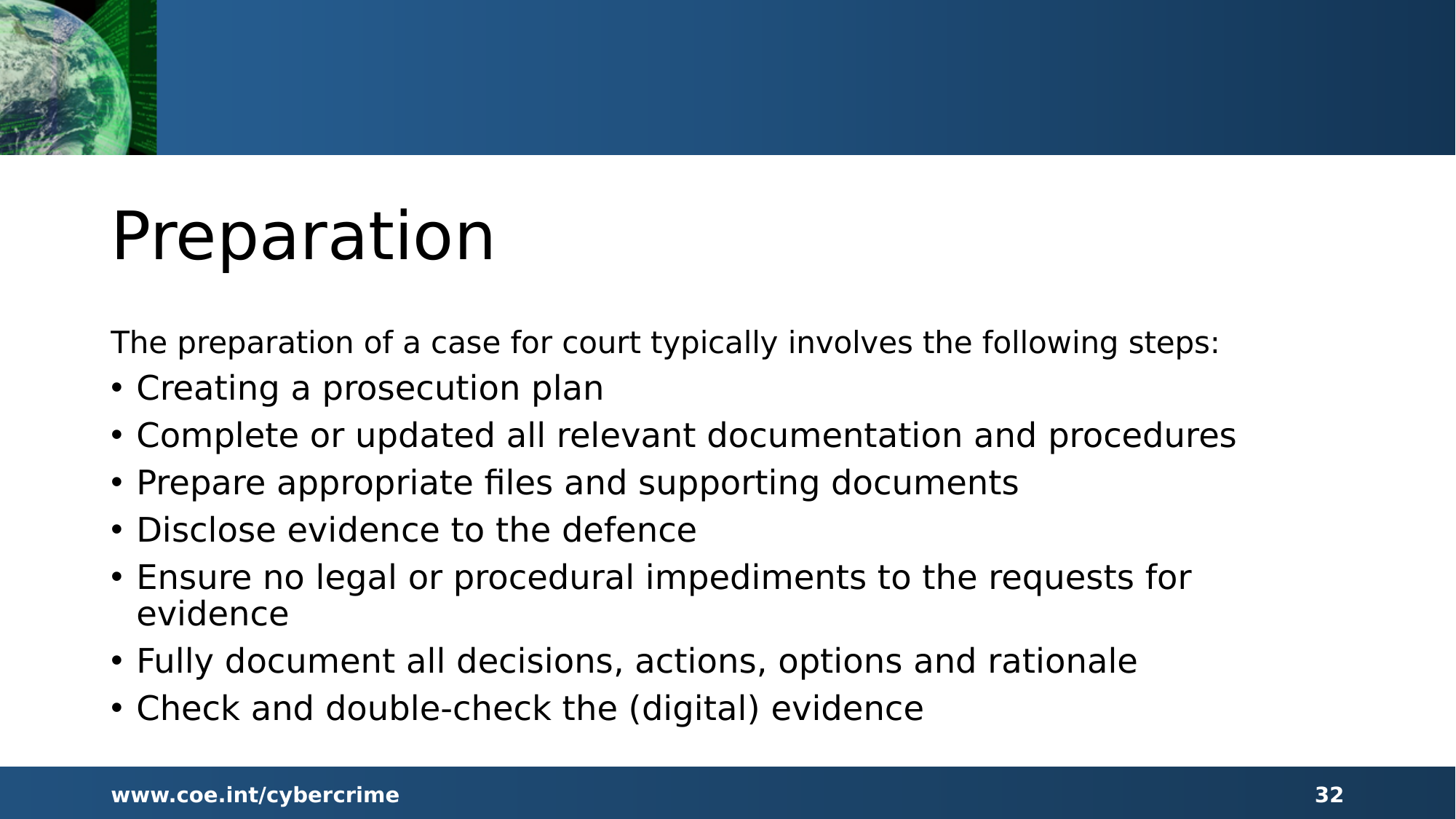

# Preparation
The preparation of a case for court typically involves the following steps:
Creating a prosecution plan
Complete or updated all relevant documentation and procedures
Prepare appropriate files and supporting documents
Disclose evidence to the defence
Ensure no legal or procedural impediments to the requests for evidence
Fully document all decisions, actions, options and rationale
Check and double-check the (digital) evidence
www.coe.int/cybercrime
32